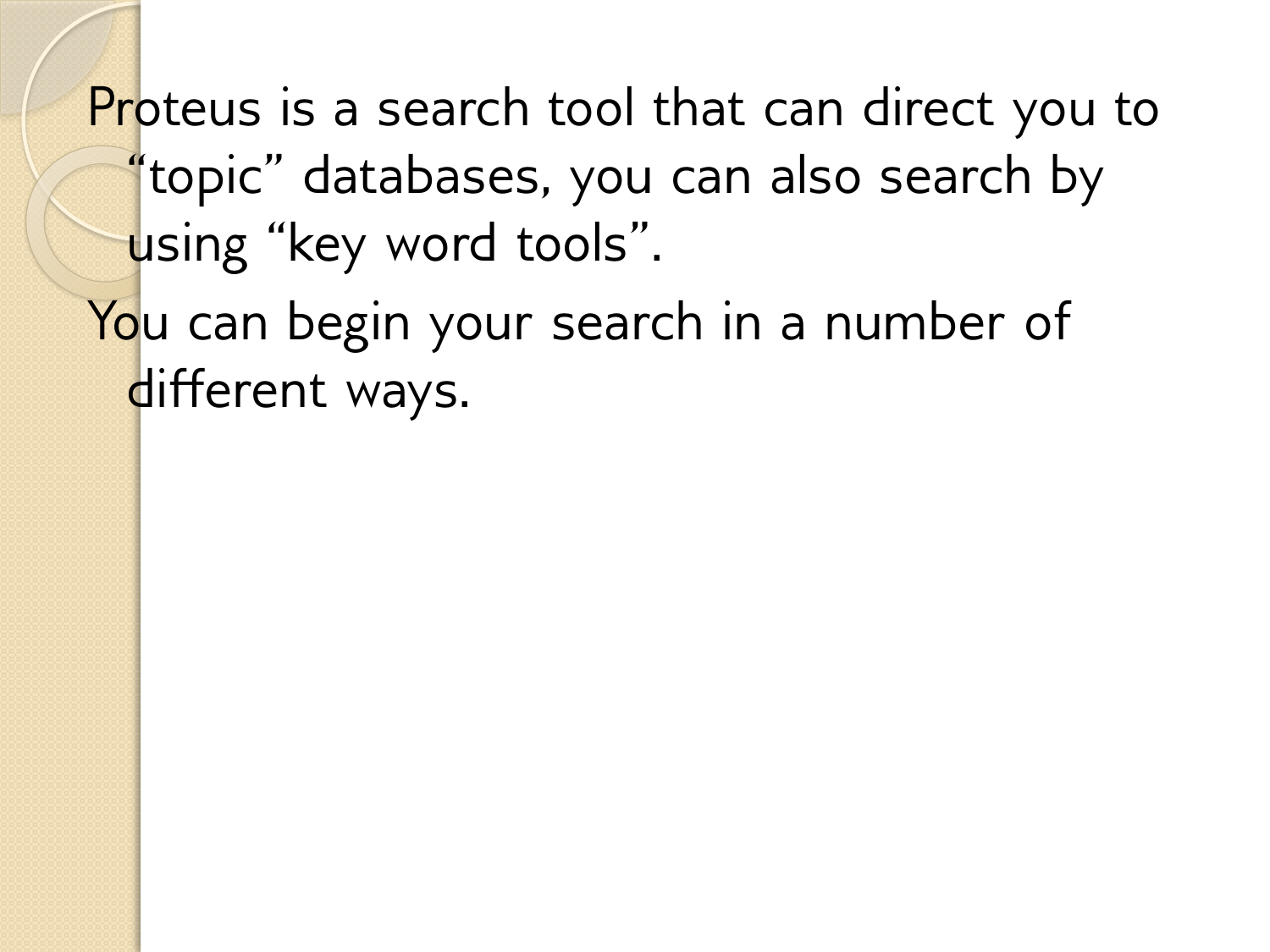

Proteus is a search tool that can direct you to “topic” databases, you can also search by using “key word tools”.
You can begin your search in a number of different ways.